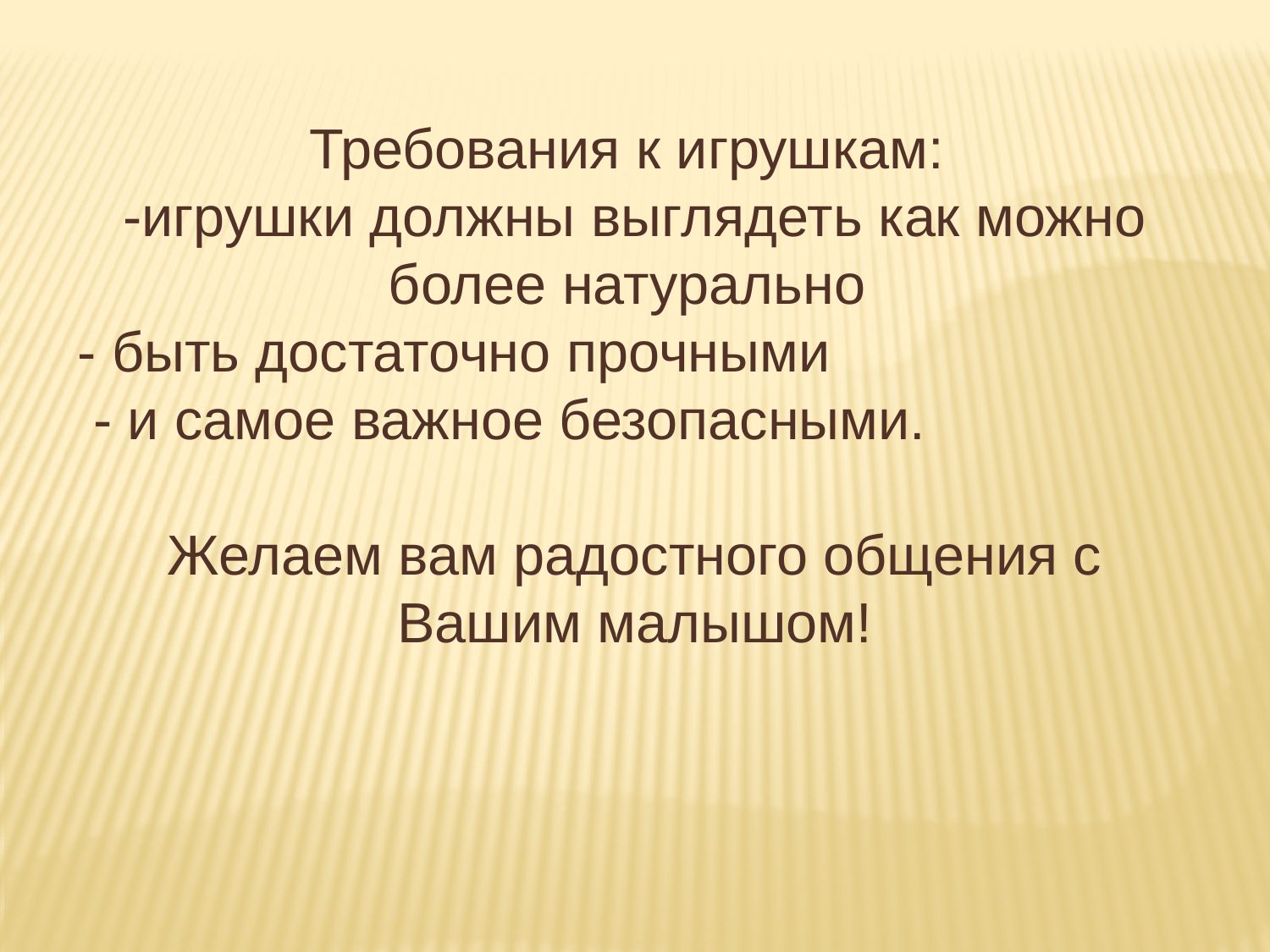

Требования к игрушкам:
-игрушки должны выглядеть как можно более натурально
- быть достаточно прочными
 - и самое важное безопасными.

Желаем вам радостного общения с Вашим малышом!